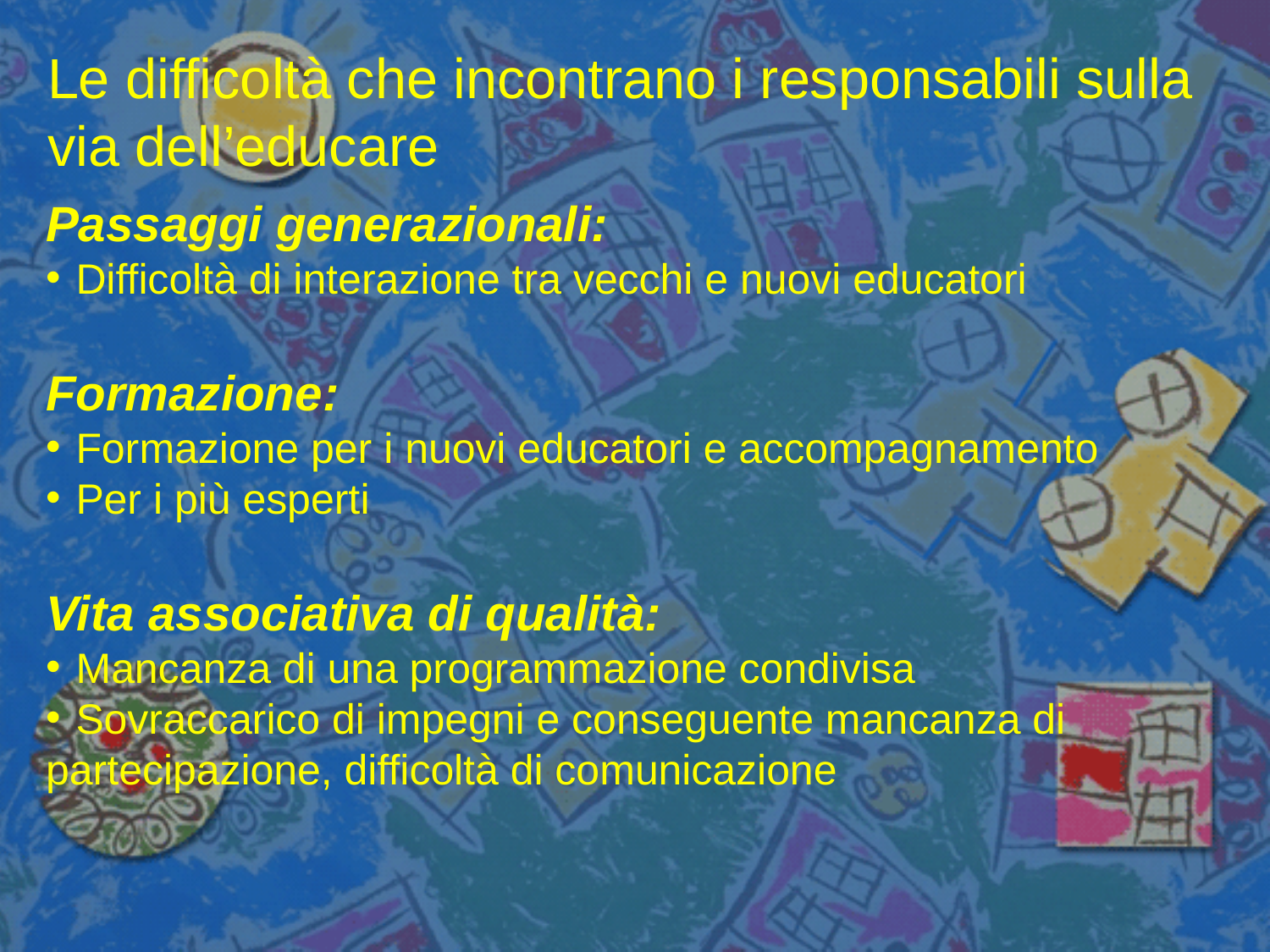

Le difficoltà che incontrano i responsabili sulla via dell’educare
Passaggi generazionali:
Difficoltà di interazione tra vecchi e nuovi educatori

Formazione:
Formazione per i nuovi educatori e accompagnamento
Per i più esperti

Vita associativa di qualità:
Mancanza di una programmazione condivisa
Sovraccarico di impegni e conseguente mancanza di
partecipazione, difficoltà di comunicazione